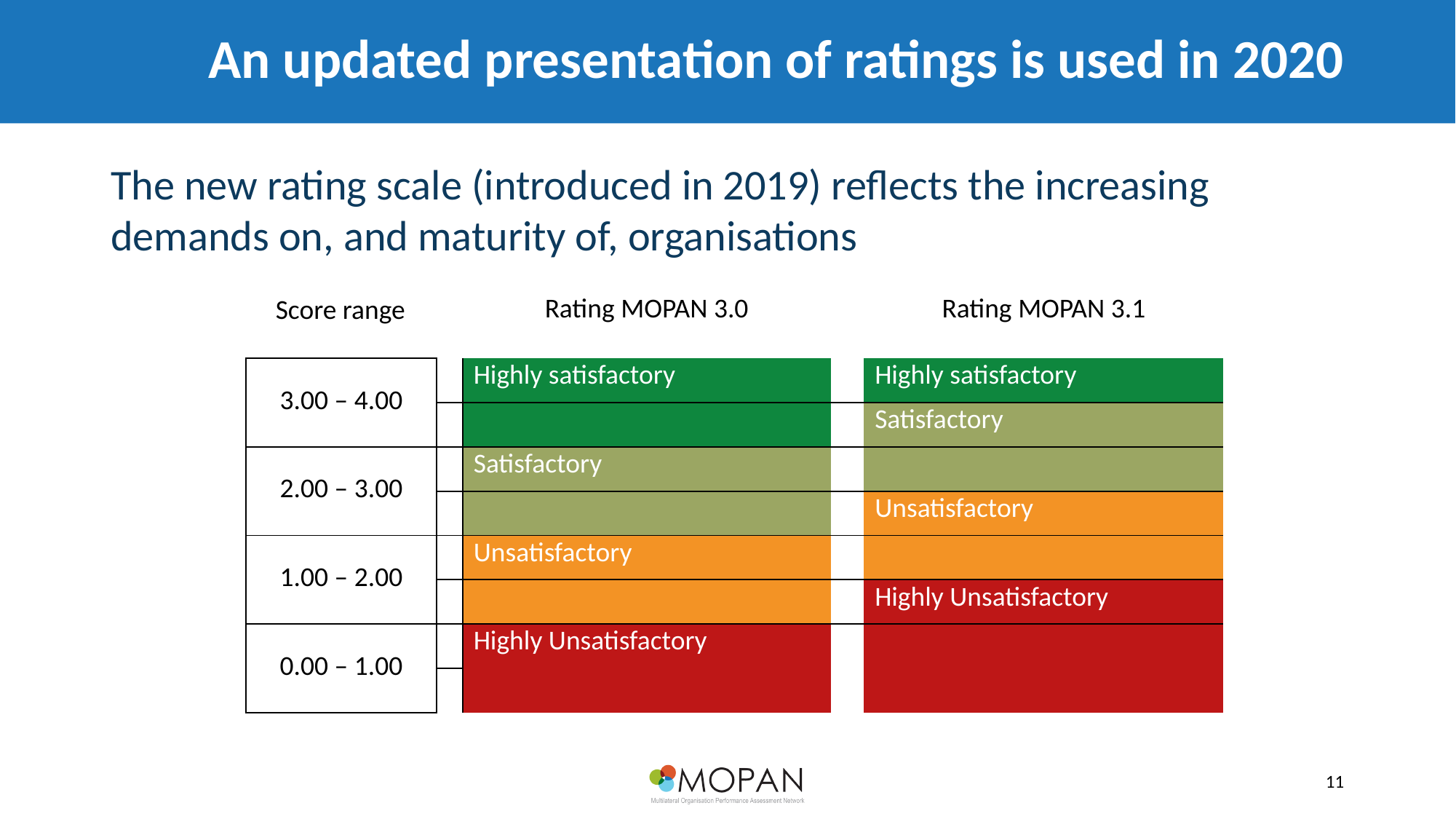

# An updated presentation of ratings is used in 2020
The new rating scale (introduced in 2019) reflects the increasing demands on, and maturity of, organisations
Rating MOPAN 3.0
Rating MOPAN 3.1
Score range
| 3.00 – 4.00 |  | Highly satisfactory |  | Highly satisfactory |
| --- | --- | --- | --- | --- |
|  |  |  |  | Satisfactory |
| 2.00 – 3.00 |  | Satisfactory |  |  |
|  |  |  |  | Unsatisfactory |
| 1.00 – 2.00 |  | Unsatisfactory |  |  |
|  |  |  |  | Highly Unsatisfactory |
| 0.00 – 1.00 |  | Highly Unsatisfactory |  |  |
|  |  |  |  |  |
11